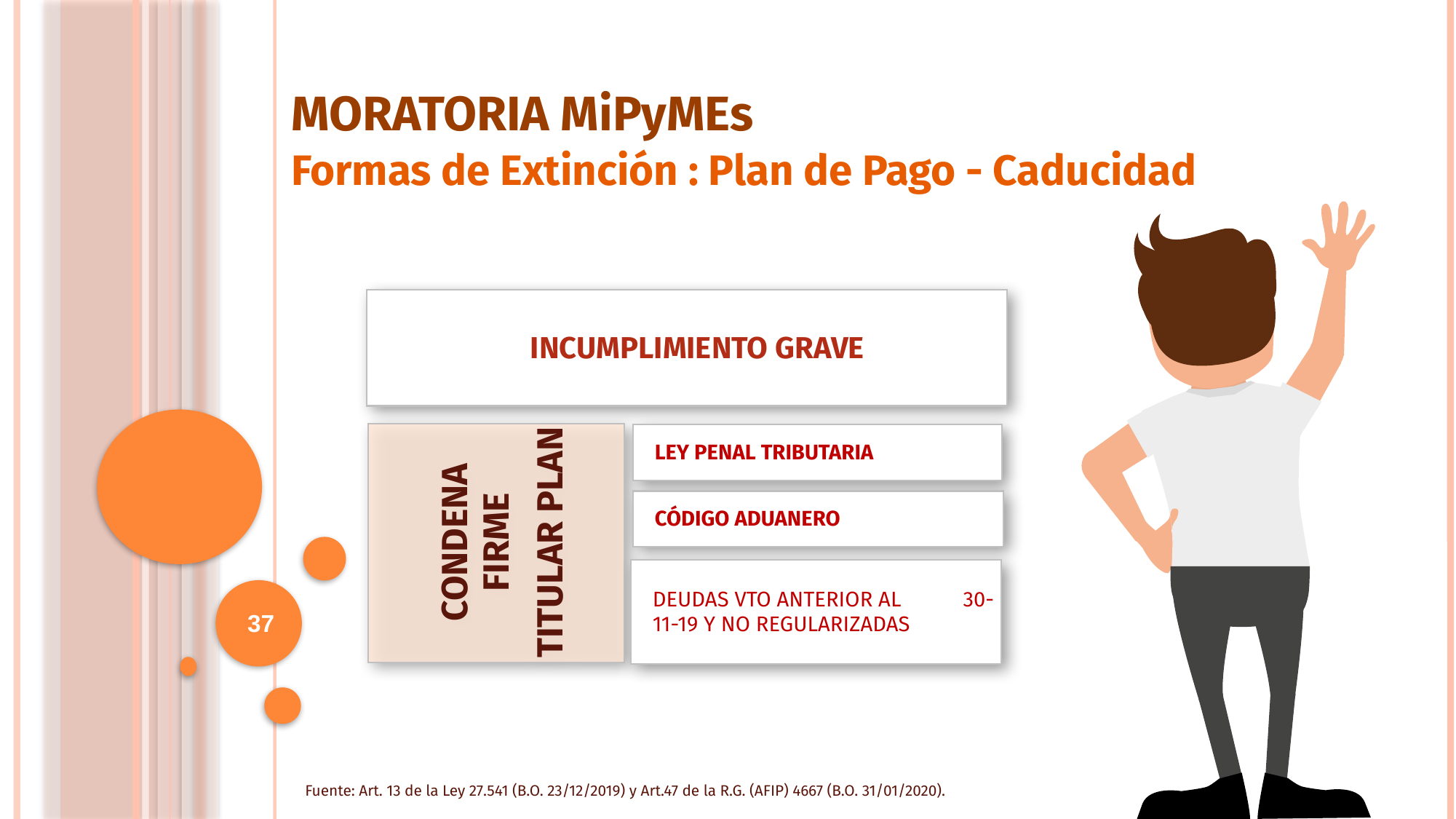

MORATORIA MiPyMEs
Formas de Extinción : Plan de Pago - Caducidad

INCUMPLIMIENTO GRAVE
CONDENA FIRME
TITULAR PLAN
LEY PENAL TRIBUTARIA
CÓDIGO ADUANERO
DEUDAS VTO ANTERIOR AL           30-11-19 Y NO REGULARIZADAS
37
Fuente: Art. 13 de la Ley 27.541 (B.O. 23/12/2019) y Art.47 de la R.G. (AFIP) 4667 (B.O. 31/01/2020).